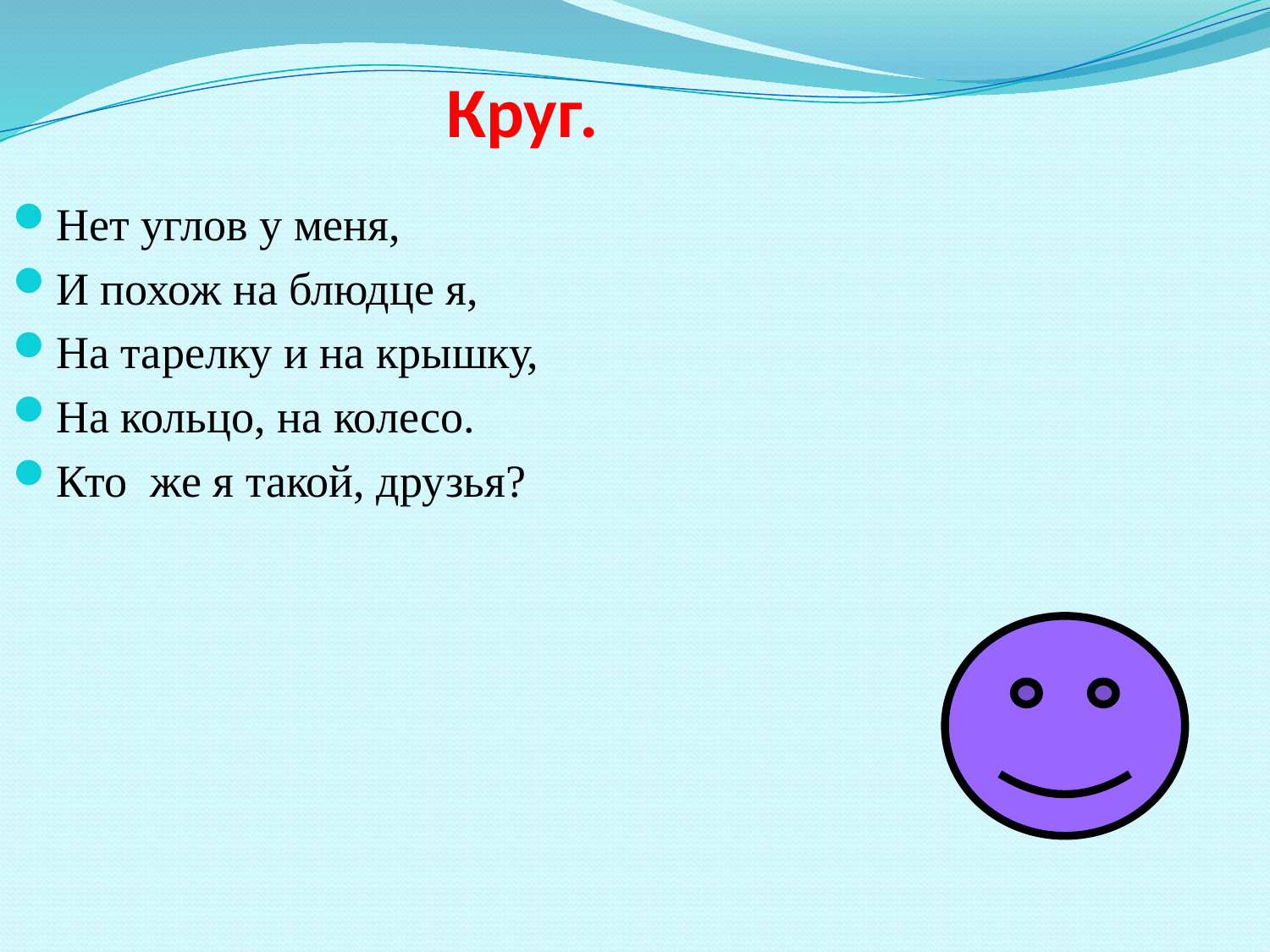

# Круг.
Нет углов у меня,
И похож на блюдце я,
На тарелку и на крышку,
На кольцо, на колесо.
Кто  же я такой, друзья?